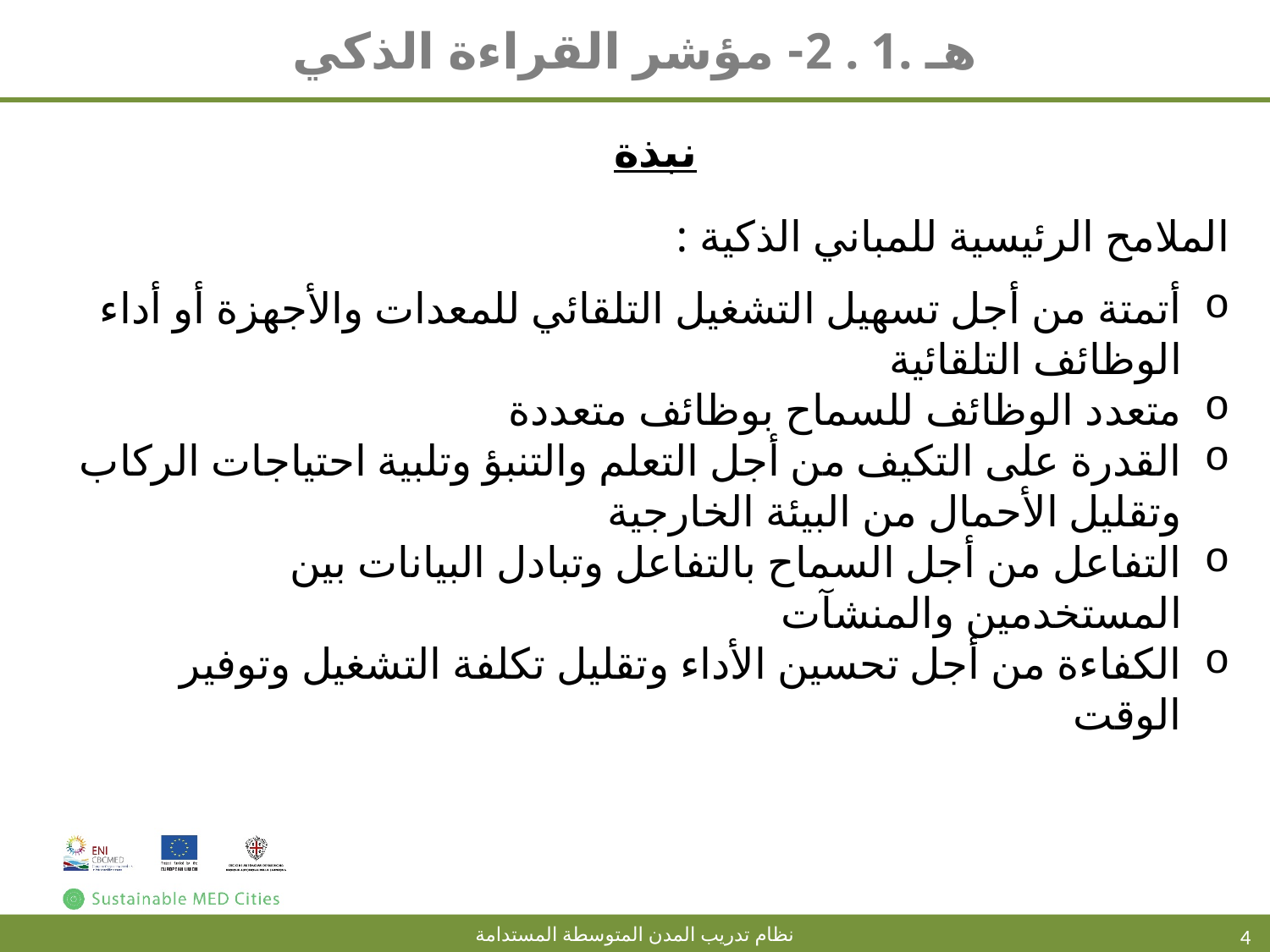

# هـ .1 . 2- مؤشر القراءة الذكي
نبذة

الملامح الرئيسية للمباني الذكية :
أتمتة من أجل تسهيل التشغيل التلقائي للمعدات والأجهزة أو أداء الوظائف التلقائية
متعدد الوظائف للسماح بوظائف متعددة
القدرة على التكيف من أجل التعلم والتنبؤ وتلبية احتياجات الركاب وتقليل الأحمال من البيئة الخارجية
التفاعل من أجل السماح بالتفاعل وتبادل البيانات بين المستخدمين والمنشآت
الكفاءة من أجل تحسين الأداء وتقليل تكلفة التشغيل وتوفير الوقت

4